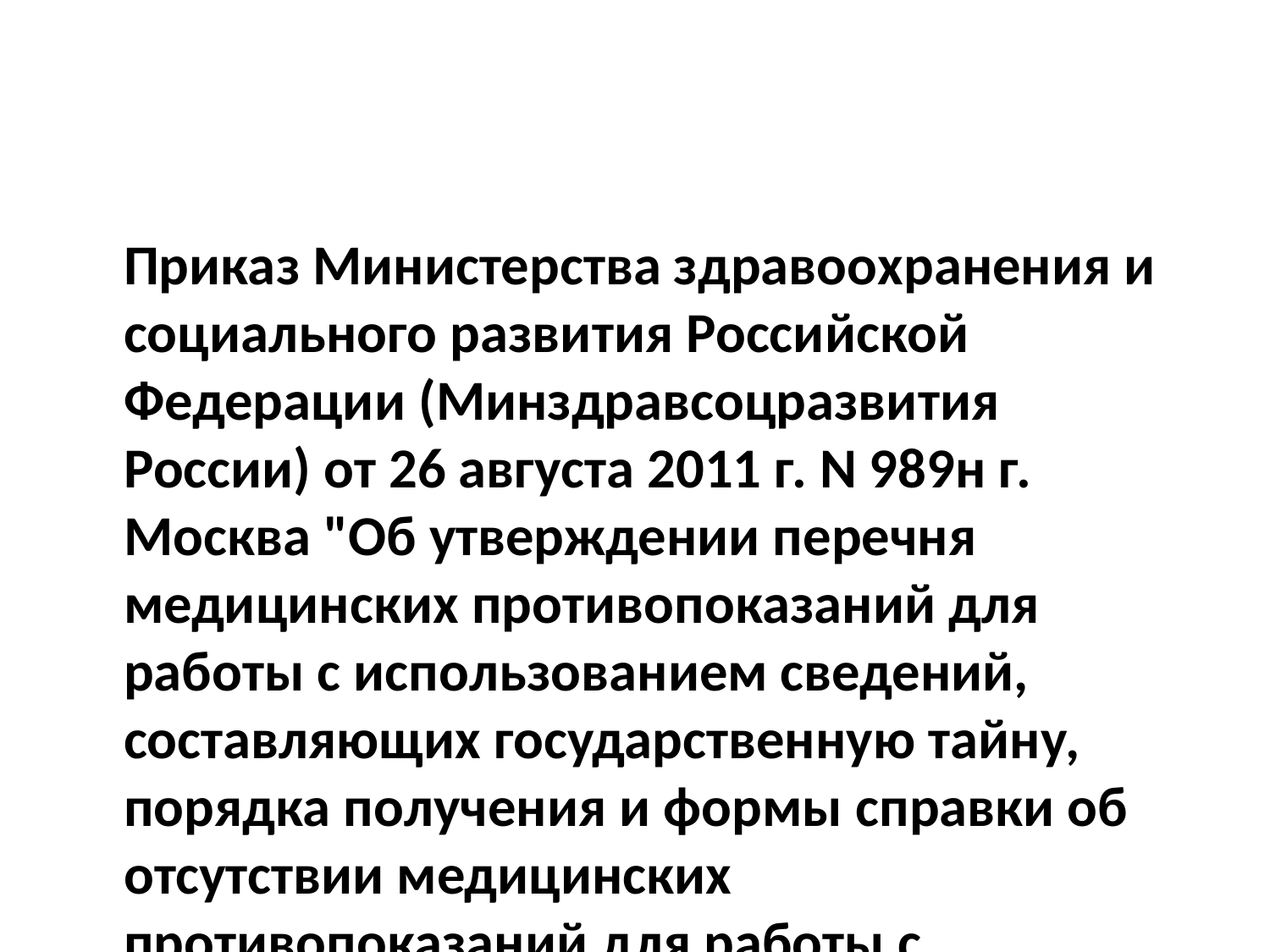

Приказ Министерства здравоохранения и социального развития Российской Федерации (Минздравсоцразвития России) от 26 августа 2011 г. N 989н г. Москва "Об утверждении перечня медицинских противопоказаний для работы с использованием сведений, составляющих государственную тайну, порядка получения и формы справки об отсутствии медицинских противопоказаний для работы с использованием сведений, составляющих государственную тайну"
	Зарегистрирован в Минюсте РФ 11 октября 2011 г. Регистрационный N 22016